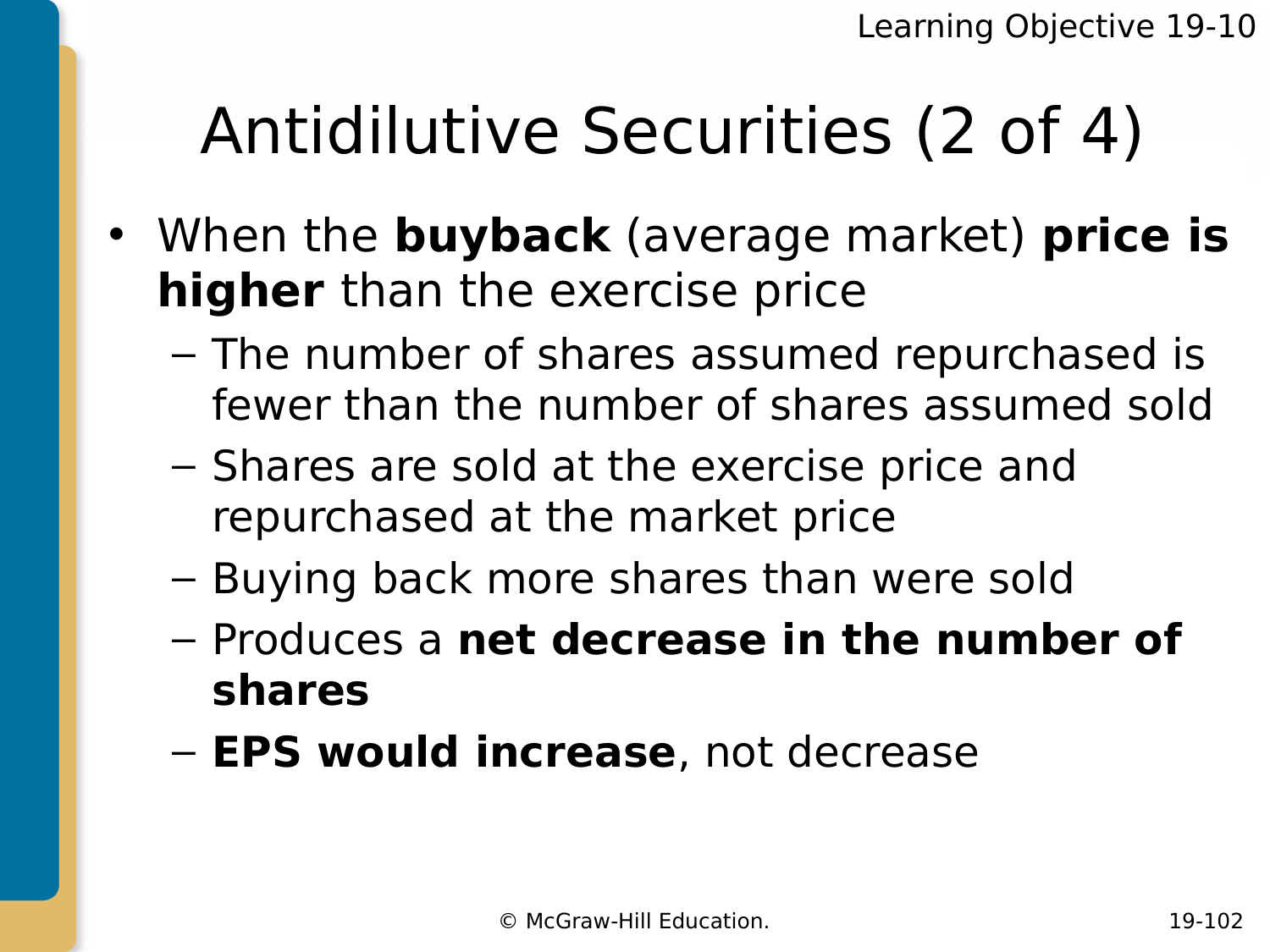

Learning Objective 19-10
# Antidilutive Securities (2 of 4)
When the buyback (average market) price is higher than the exercise price
The number of shares assumed repurchased is fewer than the number of shares assumed sold
Shares are sold at the exercise price and repurchased at the market price
Buying back more shares than were sold
Produces a net decrease in the number of shares
EPS would increase, not decrease